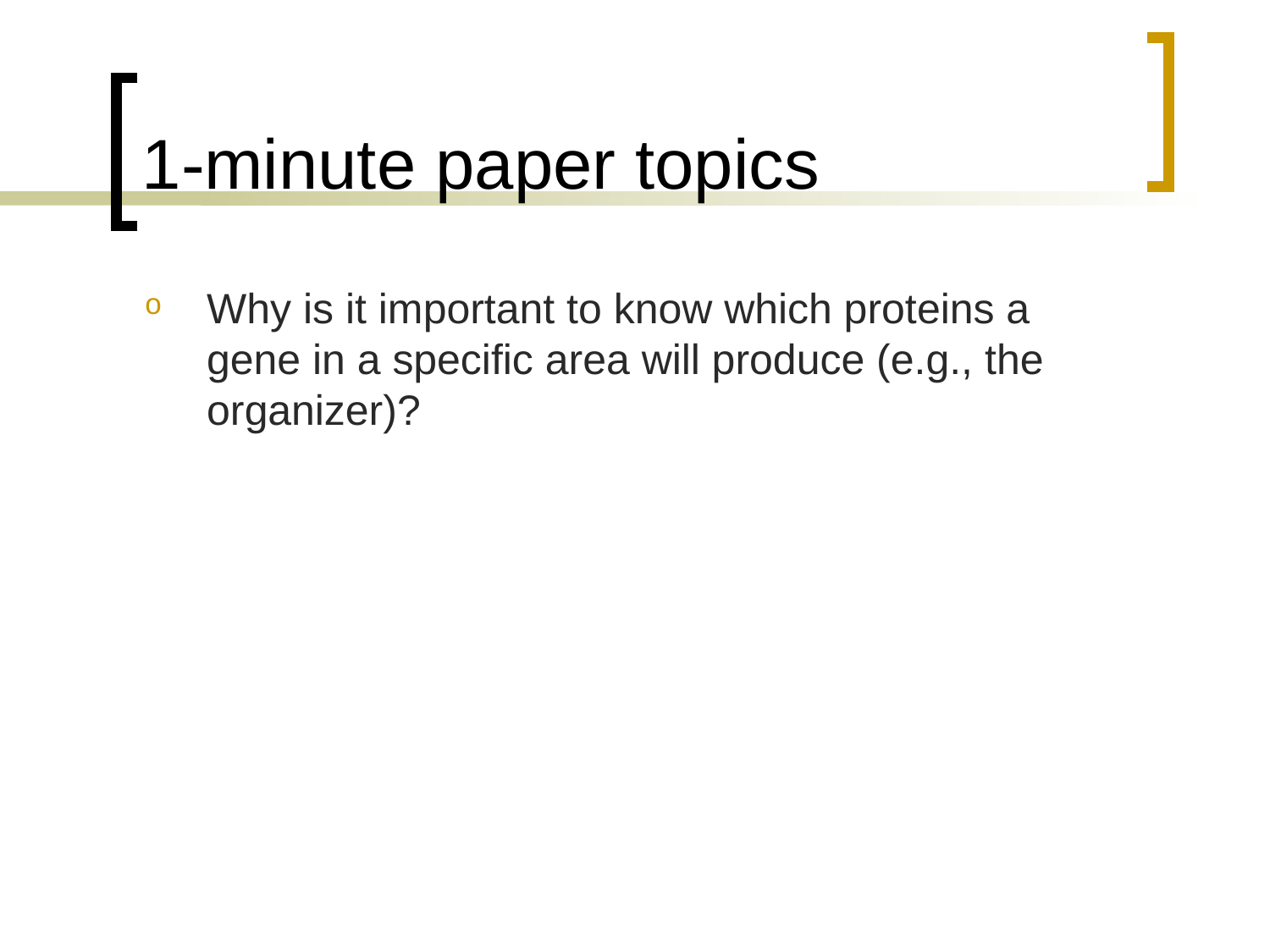

# 1-minute paper topics
Why is it important to know which proteins a gene in a specific area will produce (e.g., the organizer)?